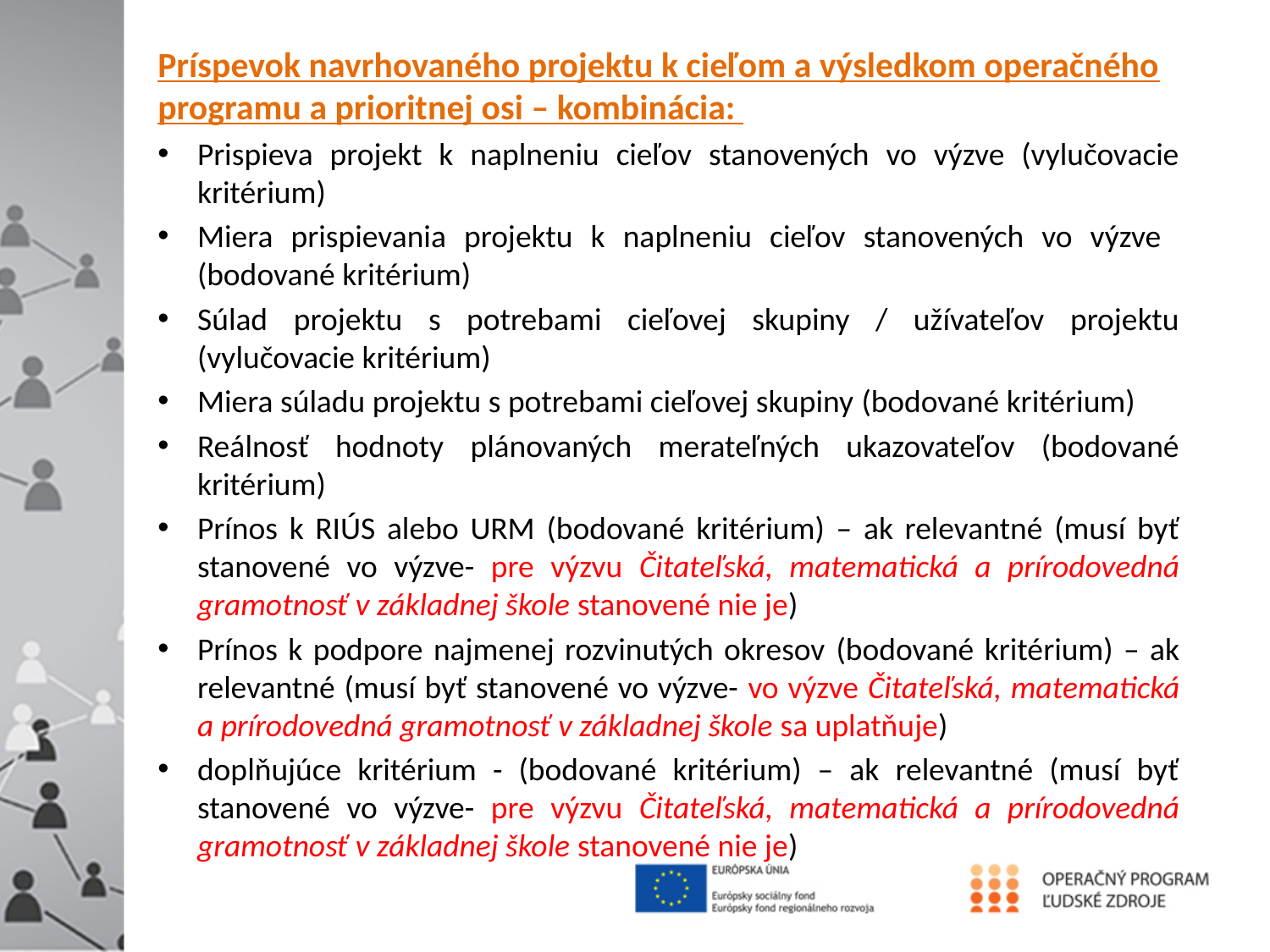

Príspevok navrhovaného projektu k cieľom a výsledkom operačného programu a prioritnej osi – kombinácia:
Prispieva projekt k naplneniu cieľov stanovených vo výzve (vylučovacie kritérium)
Miera prispievania projektu k naplneniu cieľov stanovených vo výzve  (bodované kritérium)
Súlad projektu s potrebami cieľovej skupiny / užívateľov projektu (vylučovacie kritérium)
Miera súladu projektu s potrebami cieľovej skupiny (bodované kritérium)
Reálnosť hodnoty plánovaných merateľných ukazovateľov (bodované kritérium)
Prínos k RIÚS alebo URM (bodované kritérium) – ak relevantné (musí byť stanovené vo výzve- pre výzvu Čitateľská, matematická a prírodovedná gramotnosť v základnej škole stanovené nie je)
Prínos k podpore najmenej rozvinutých okresov (bodované kritérium) – ak relevantné (musí byť stanovené vo výzve- vo výzve Čitateľská, matematická a prírodovedná gramotnosť v základnej škole sa uplatňuje)
doplňujúce kritérium - (bodované kritérium) – ak relevantné (musí byť stanovené vo výzve- pre výzvu Čitateľská, matematická a prírodovedná gramotnosť v základnej škole stanovené nie je)